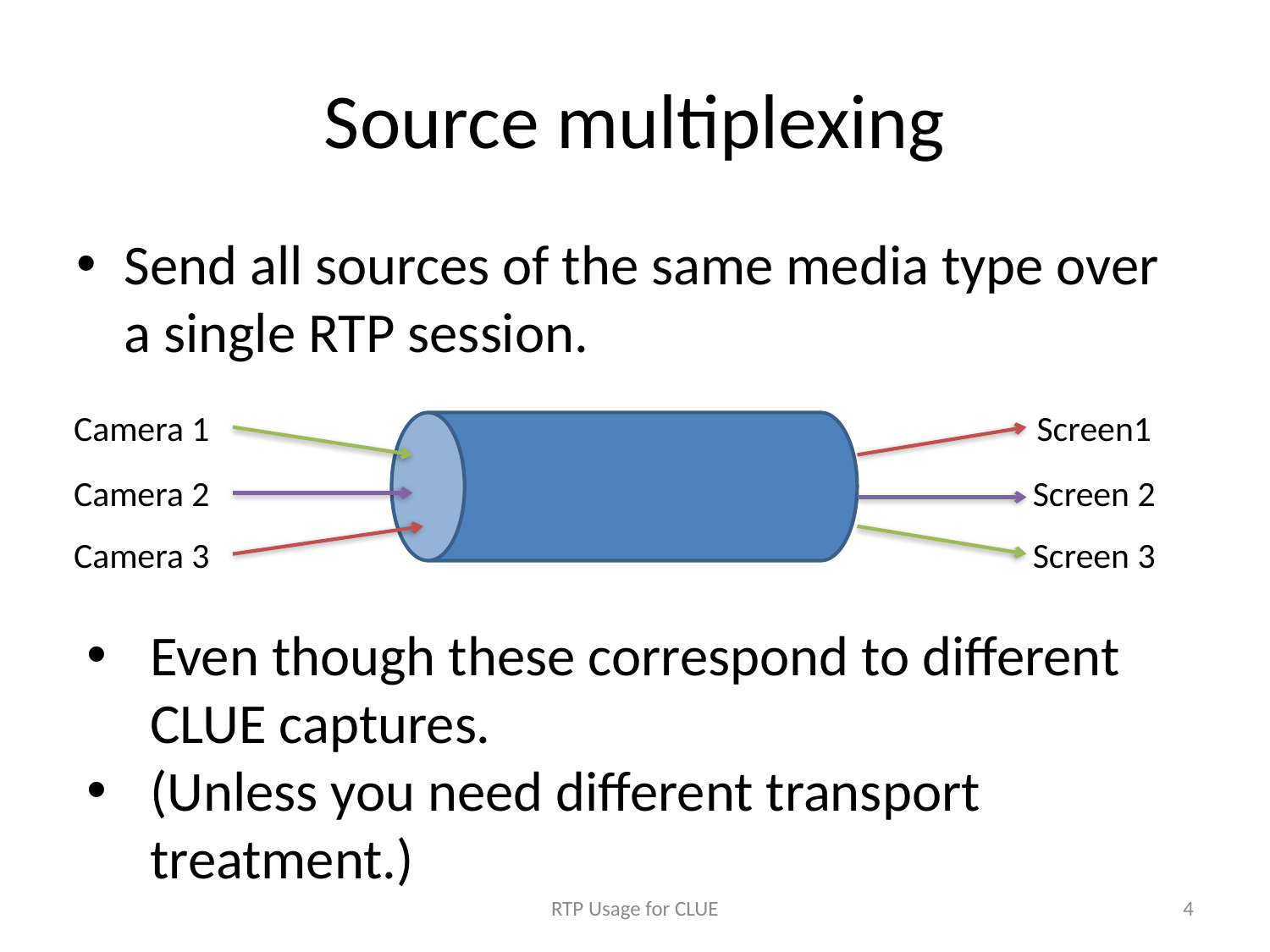

# Source multiplexing
Send all sources of the same media type over a single RTP session.

Camera 1
Screen1
Camera 2
Screen 2
Camera 3
Screen 3
Even though these correspond to different CLUE captures.
(Unless you need different transport treatment.)
RTP Usage for CLUE
4